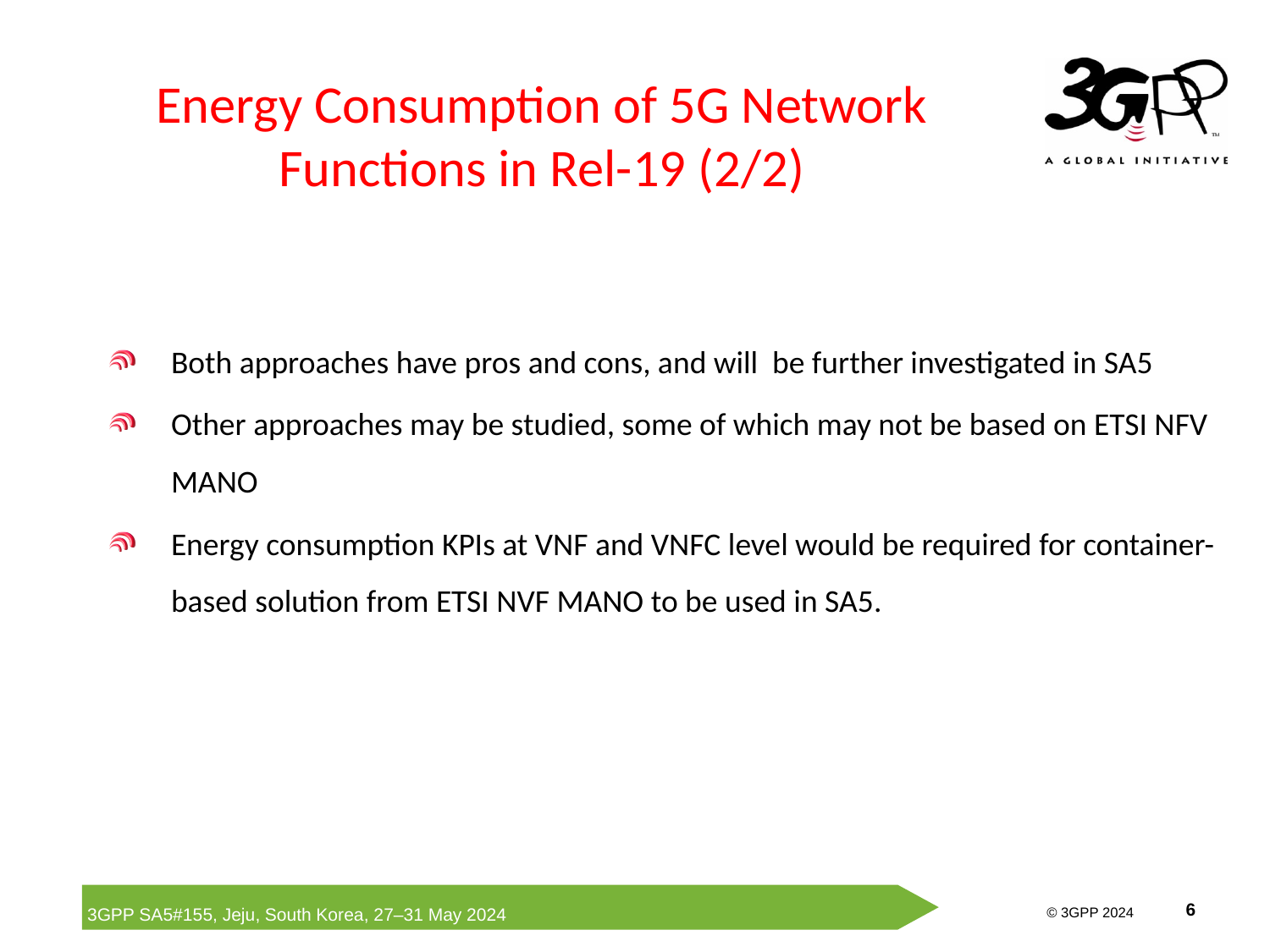

# Energy Consumption of 5G Network Functions in Rel-19 (2/2)
Both approaches have pros and cons, and will  be further investigated in SA5
Other approaches may be studied, some of which may not be based on ETSI NFV MANO
Energy consumption KPIs at VNF and VNFC level would be required for container-based solution from ETSI NVF MANO to be used in SA5.